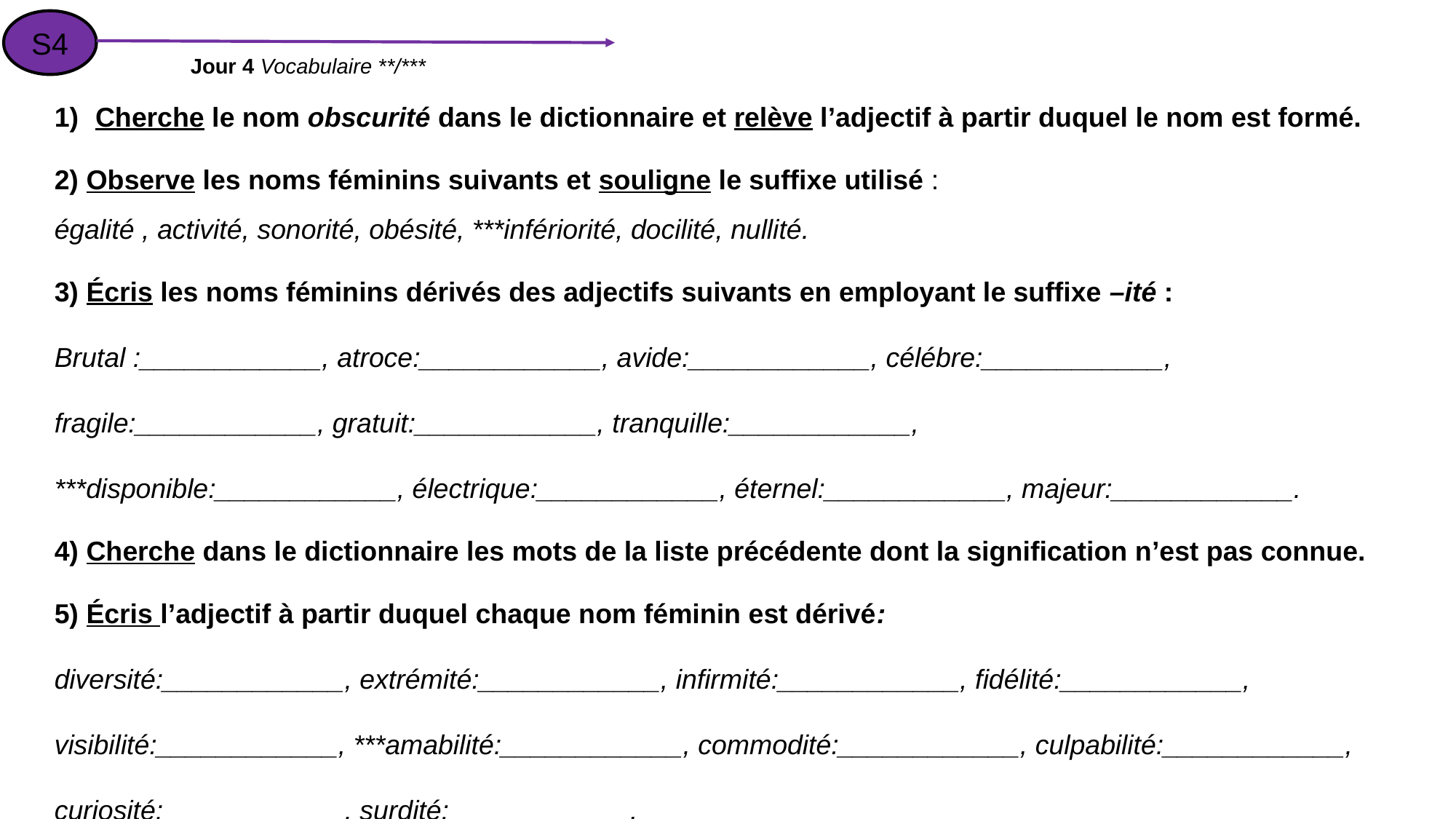

S4
Jour 4 Vocabulaire **/***
Cherche le nom obscurité dans le dictionnaire et relève l’adjectif à partir duquel le nom est formé.

2) Observe les noms féminins suivants et souligne le suffixe utilisé :
égalité , activité, sonorité, obésité, ***infériorité, docilité, nullité.

3) Écris les noms féminins dérivés des adjectifs suivants en employant le suffixe –ité :
Brutal :____________, atroce:____________, avide:____________, célébre:____________, fragile:____________, gratuit:____________, tranquille:____________,
***disponible:____________, électrique:____________, éternel:____________, majeur:____________.

4) Cherche dans le dictionnaire les mots de la liste précédente dont la signification n’est pas connue.

5) Écris l’adjectif à partir duquel chaque nom féminin est dérivé:
diversité:____________, extrémité:____________, infirmité:____________, fidélité:____________, visibilité:____________, ***amabilité:____________, commodité:____________, culpabilité:____________, curiosité:____________, surdité:____________.